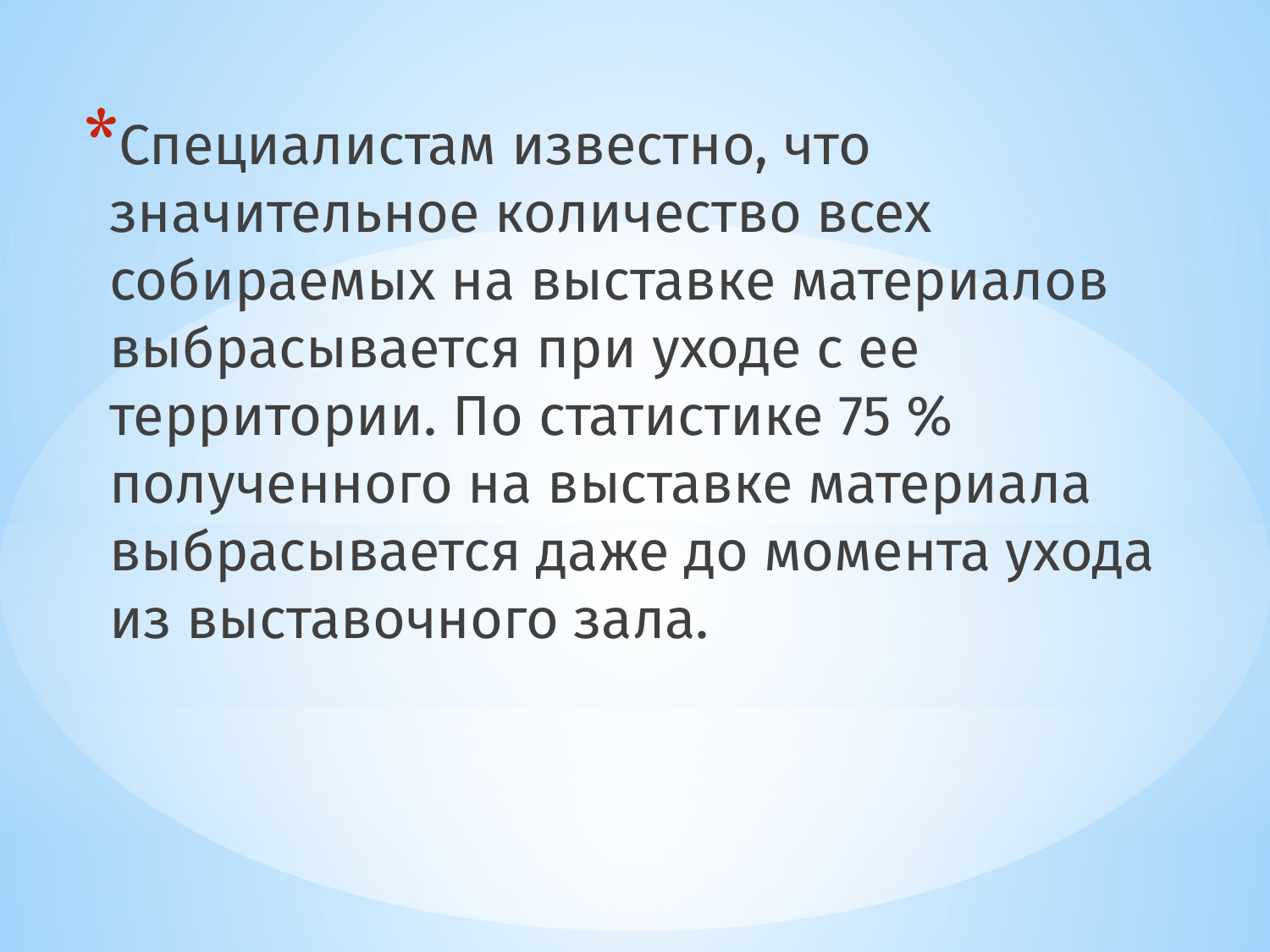

Специалистам известно, что значительное количество всех собираемых на выставке материалов выбрасывается при уходе с ее территории. По статистике 75 % полученного на выставке материала выбрасывается даже до момента ухода из выставочного зала.
#